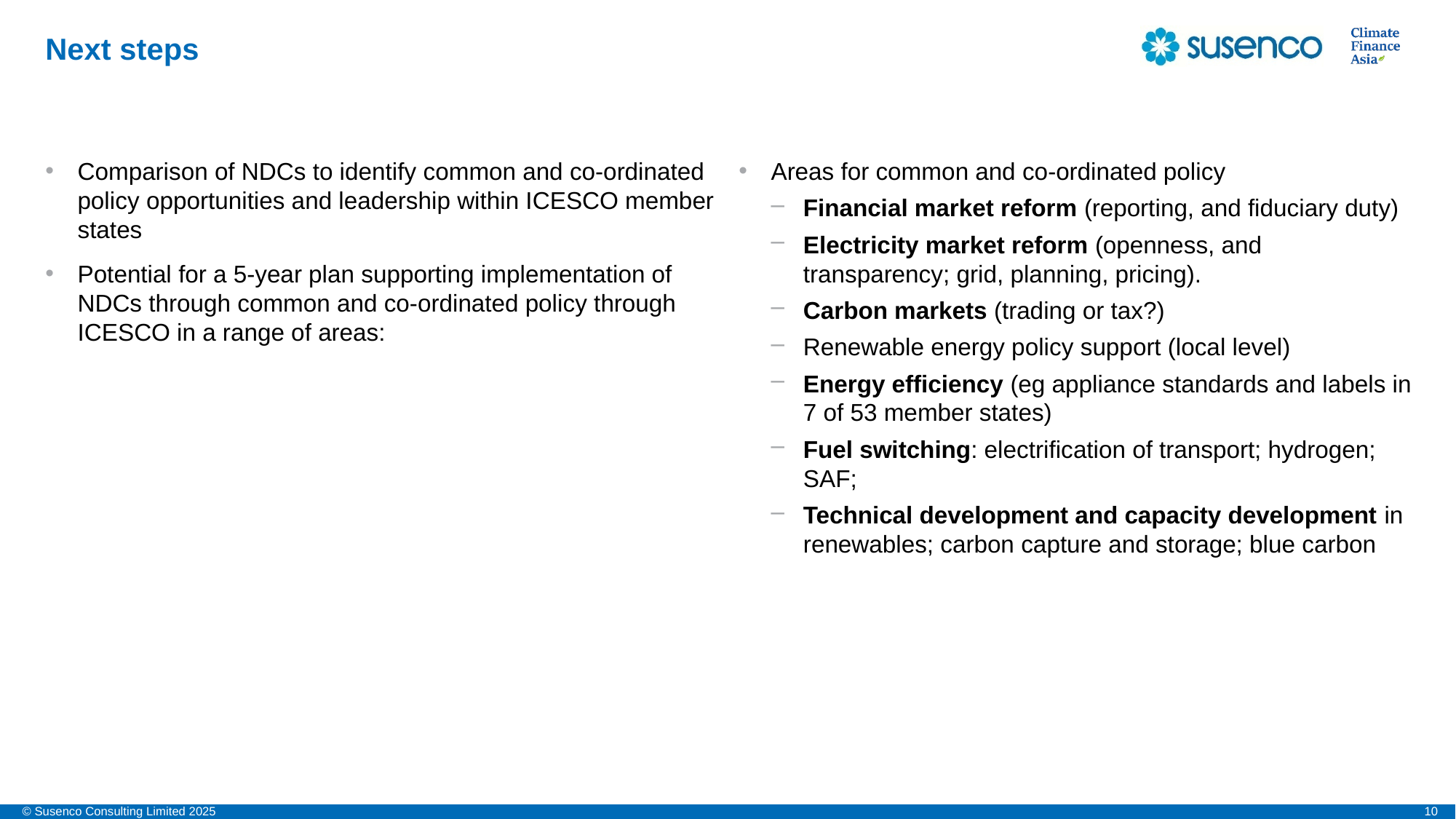

# Next steps
Comparison of NDCs to identify common and co-ordinated policy opportunities and leadership within ICESCO member states
Potential for a 5-year plan supporting implementation of NDCs through common and co-ordinated policy through ICESCO in a range of areas:
Areas for common and co-ordinated policy
Financial market reform (reporting, and fiduciary duty)
Electricity market reform (openness, and transparency; grid, planning, pricing).
Carbon markets (trading or tax?)
Renewable energy policy support (local level)
Energy efficiency (eg appliance standards and labels in 7 of 53 member states)
Fuel switching: electrification of transport; hydrogen; SAF;
Technical development and capacity development in renewables; carbon capture and storage; blue carbon